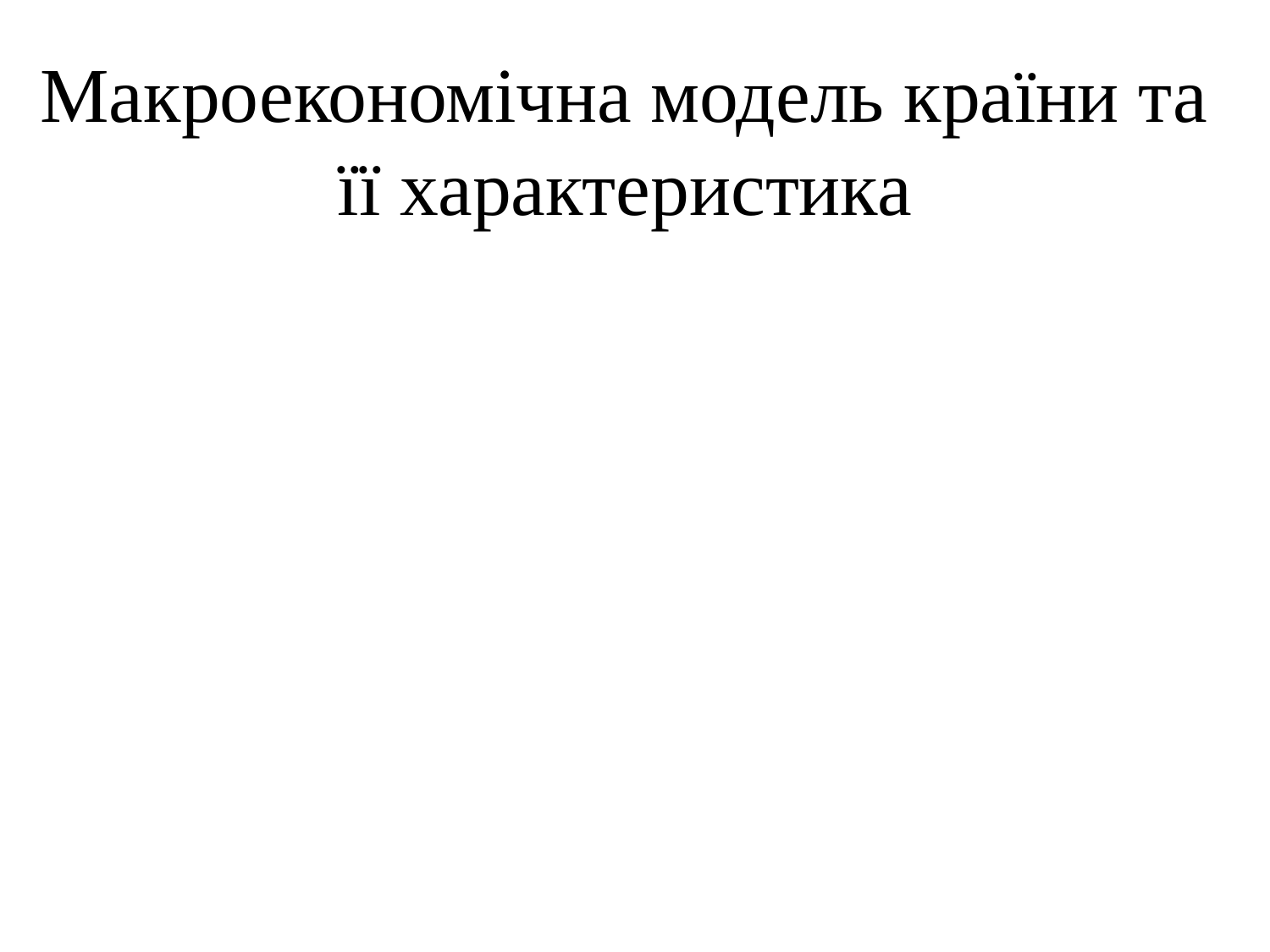

# Макроекономічна модель країни та її характеристика